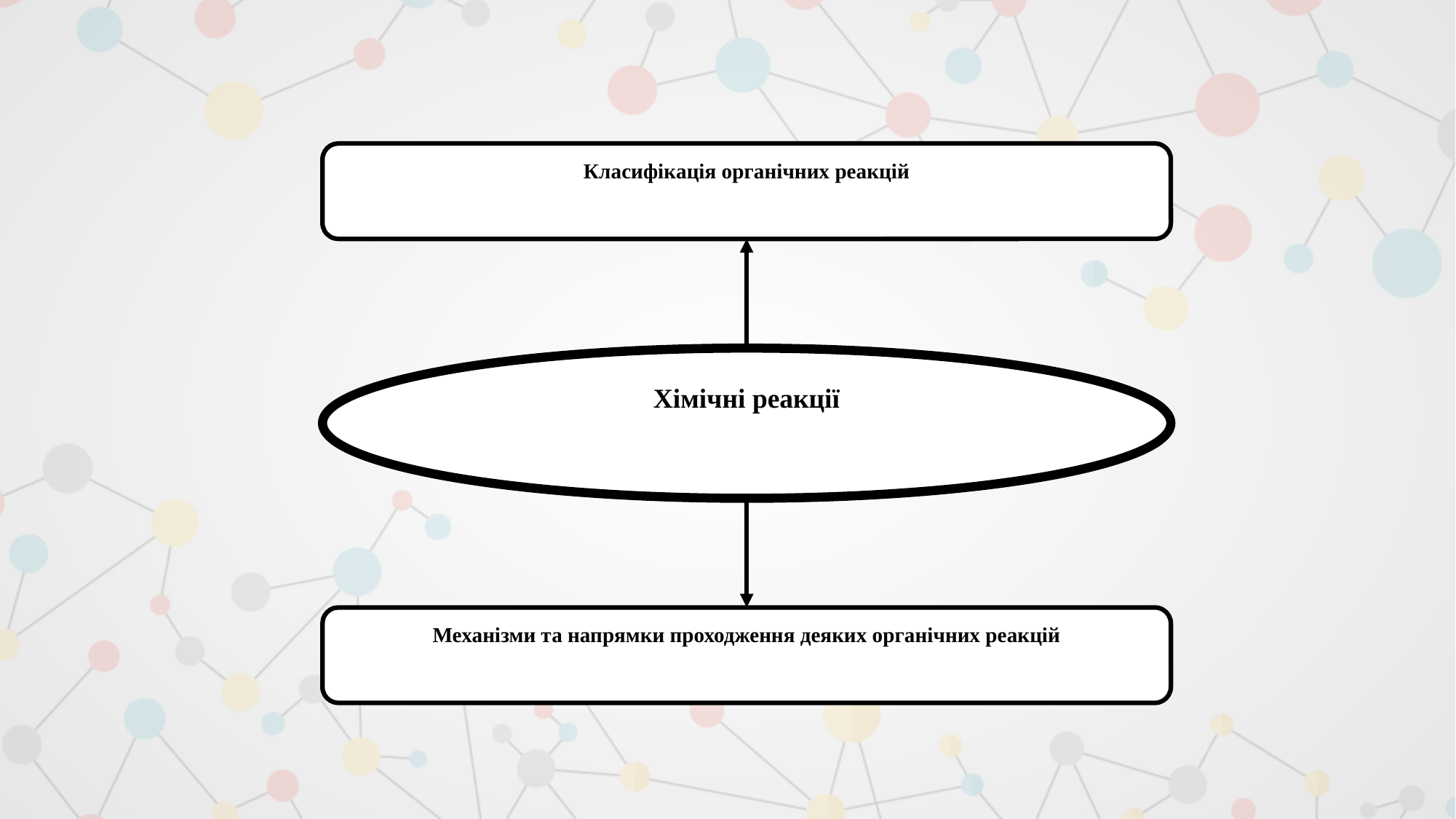

Класифікація органічних реакцій
Хімічні реакції
Механізми та напрямки проходження деяких органічних реакцій